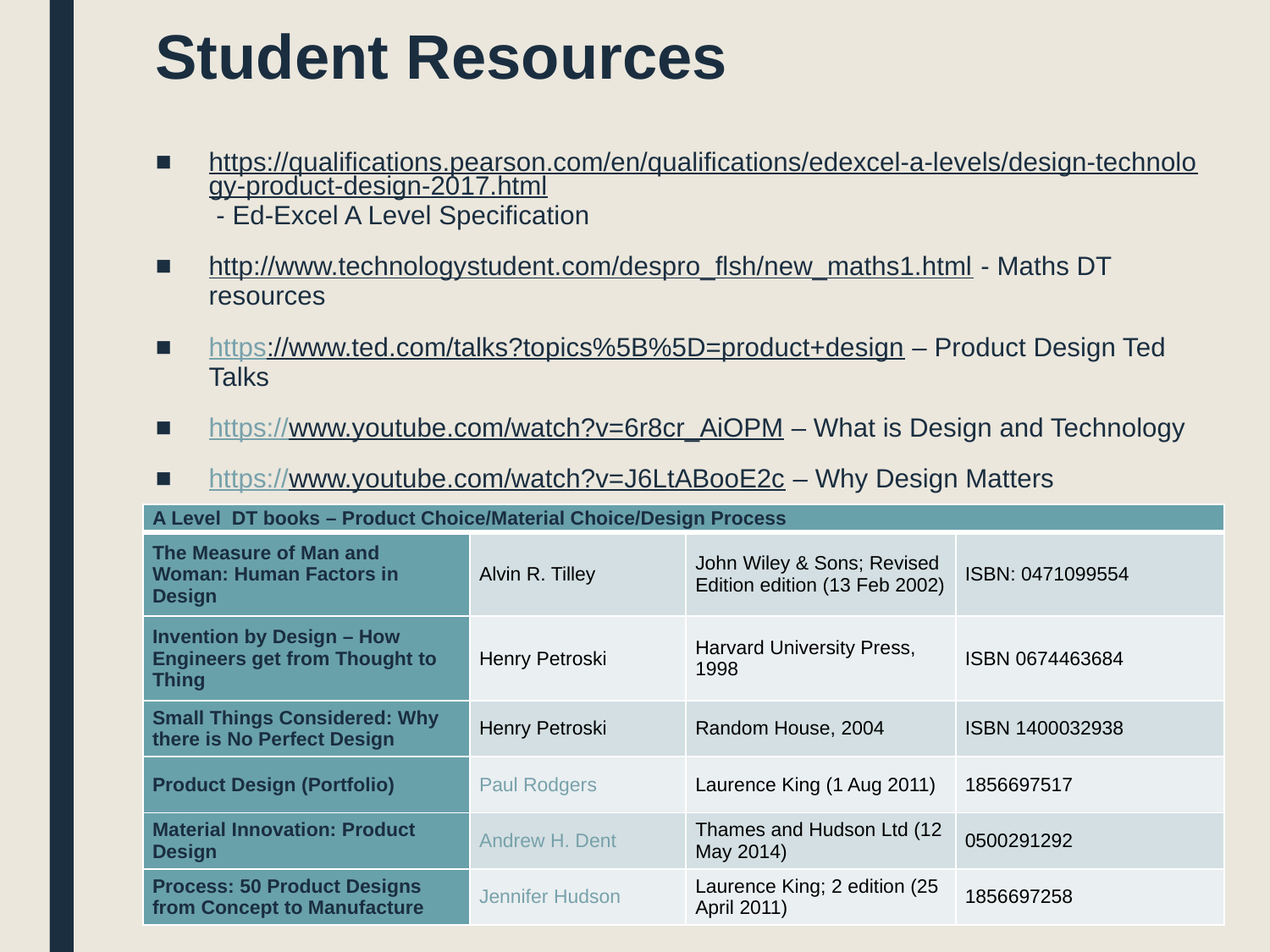

# Student Resources
https://qualifications.pearson.com/en/qualifications/edexcel-a-levels/design-technology-product-design-2017.html - Ed-Excel A Level Specification
http://www.technologystudent.com/despro_flsh/new_maths1.html - Maths DT resources
https://www.ted.com/talks?topics%5B%5D=product+design – Product Design Ted Talks
https://www.youtube.com/watch?v=6r8cr_AiOPM – What is Design and Technology
https://www.youtube.com/watch?v=J6LtABooE2c – Why Design Matters

| A Level DT books – Product Choice/Material Choice/Design Process |  |  |  |
| --- | --- | --- | --- |
| The Measure of Man and Woman: Human Factors in Design | Alvin R. Tilley | John Wiley & Sons; Revised Edition edition (13 Feb 2002) | ISBN: 0471099554 |
| Invention by Design – How Engineers get from Thought to Thing | Henry Petroski | Harvard University Press, 1998 | ISBN 0674463684 |
| Small Things Considered: Why there is No Perfect Design | Henry Petroski | Random House, 2004 | ISBN 1400032938 |
| Product Design (Portfolio) | Paul Rodgers | Laurence King (1 Aug 2011) | 1856697517 |
| Material Innovation: Product Design | Andrew H. Dent | Thames and Hudson Ltd (12 May 2014) | 0500291292 |
| Process: 50 Product Designs from Concept to Manufacture | Jennifer Hudson | Laurence King; 2 edition (25 April 2011) | 1856697258 |